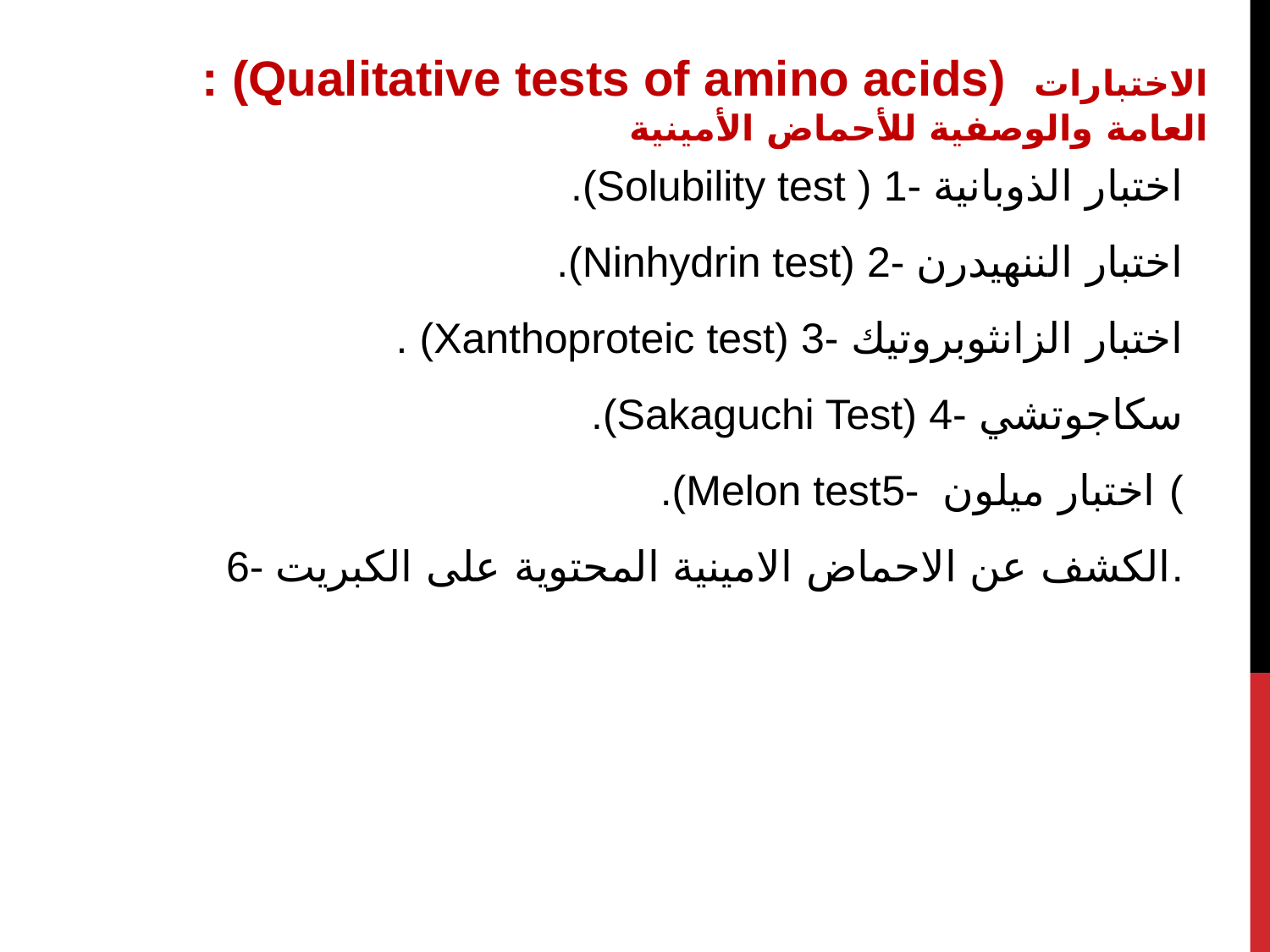

: (Qualitative tests of amino acids)  الاختبارات العامة والوصفية للأحماض الأمينية
.(Solubility test ) 1- اختبار الذوبانية
 .(Ninhydrin test) 2- اختبار الننهيدرن
. (Xanthoproteic test) 3- اختبار الزانثوبروتيك
.(Sakaguchi Test) 4- سكاجوتشي
.(Melon test5-  اختبار ميلون (
6- الكشف عن الاحماض الامينية المحتوية على الكبريت.